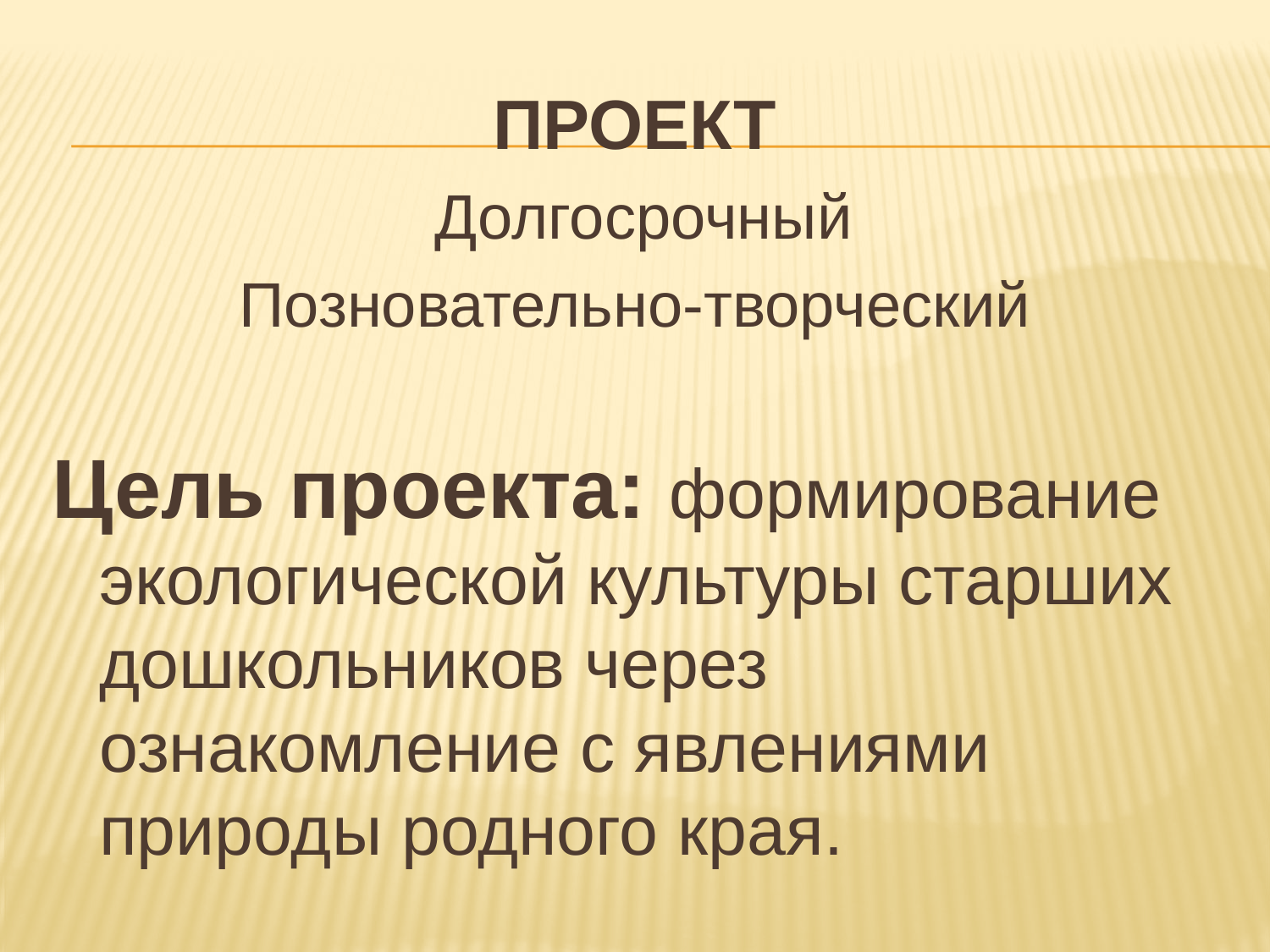

ПРОЕКТ
 Долгосрочный
Позновательно-творческий

Цель проекта: формирование экологической культуры старших дошкольников через ознакомление с явлениями природы родного края.